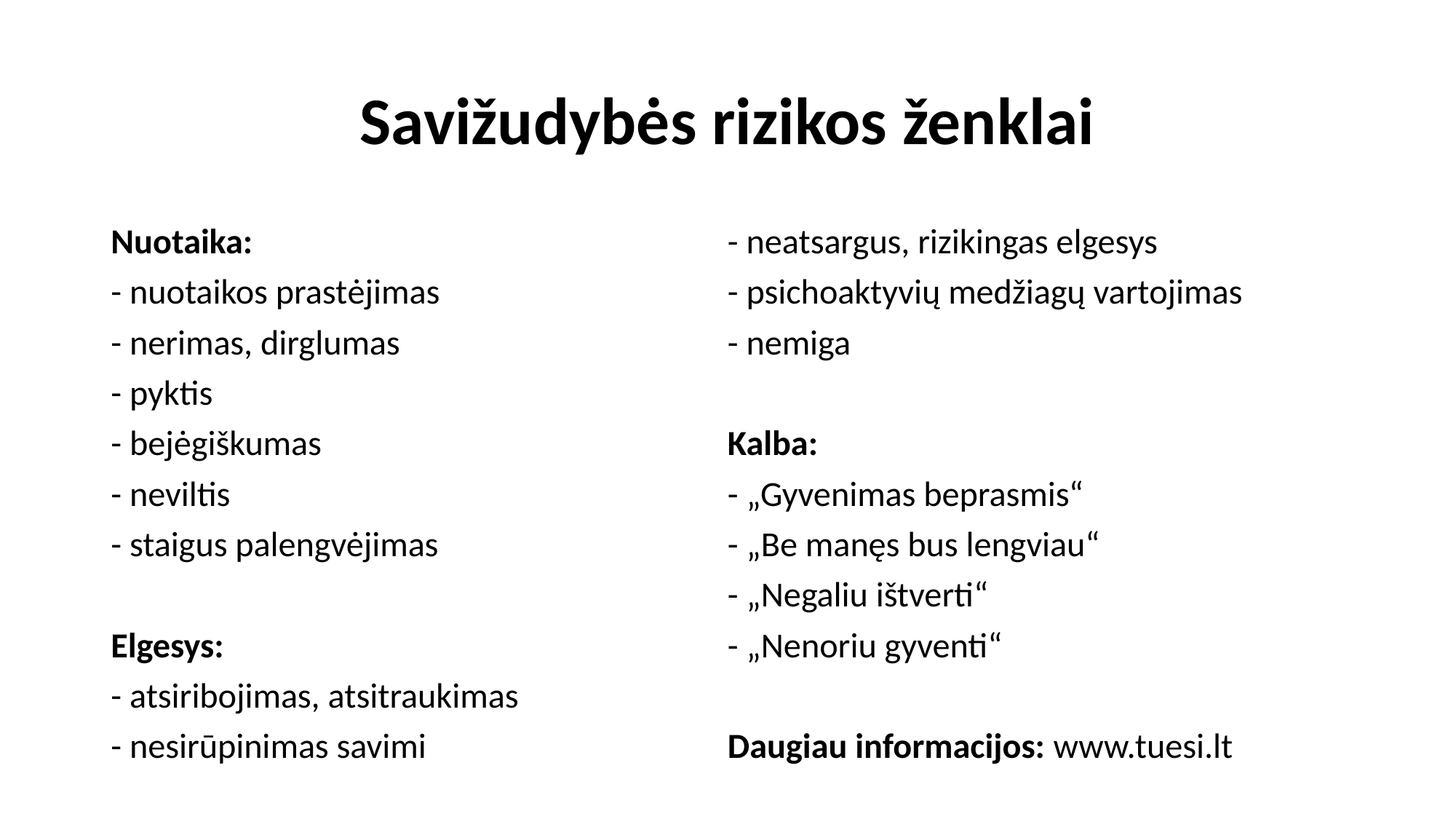

# Savižudybės rizikos ženklai
Nuotaika:
- nuotaikos prastėjimas
- nerimas, dirglumas
- pyktis
- bejėgiškumas
- neviltis
- staigus palengvėjimas

Elgesys:
- atsiribojimas, atsitraukimas
- nesirūpinimas savimi
- neatsargus, rizikingas elgesys
- psichoaktyvių medžiagų vartojimas
- nemiga

Kalba:
- „Gyvenimas beprasmis“
- „Be manęs bus lengviau“
- „Negaliu ištverti“
- „Nenoriu gyventi“

Daugiau informacijos: www.tuesi.lt